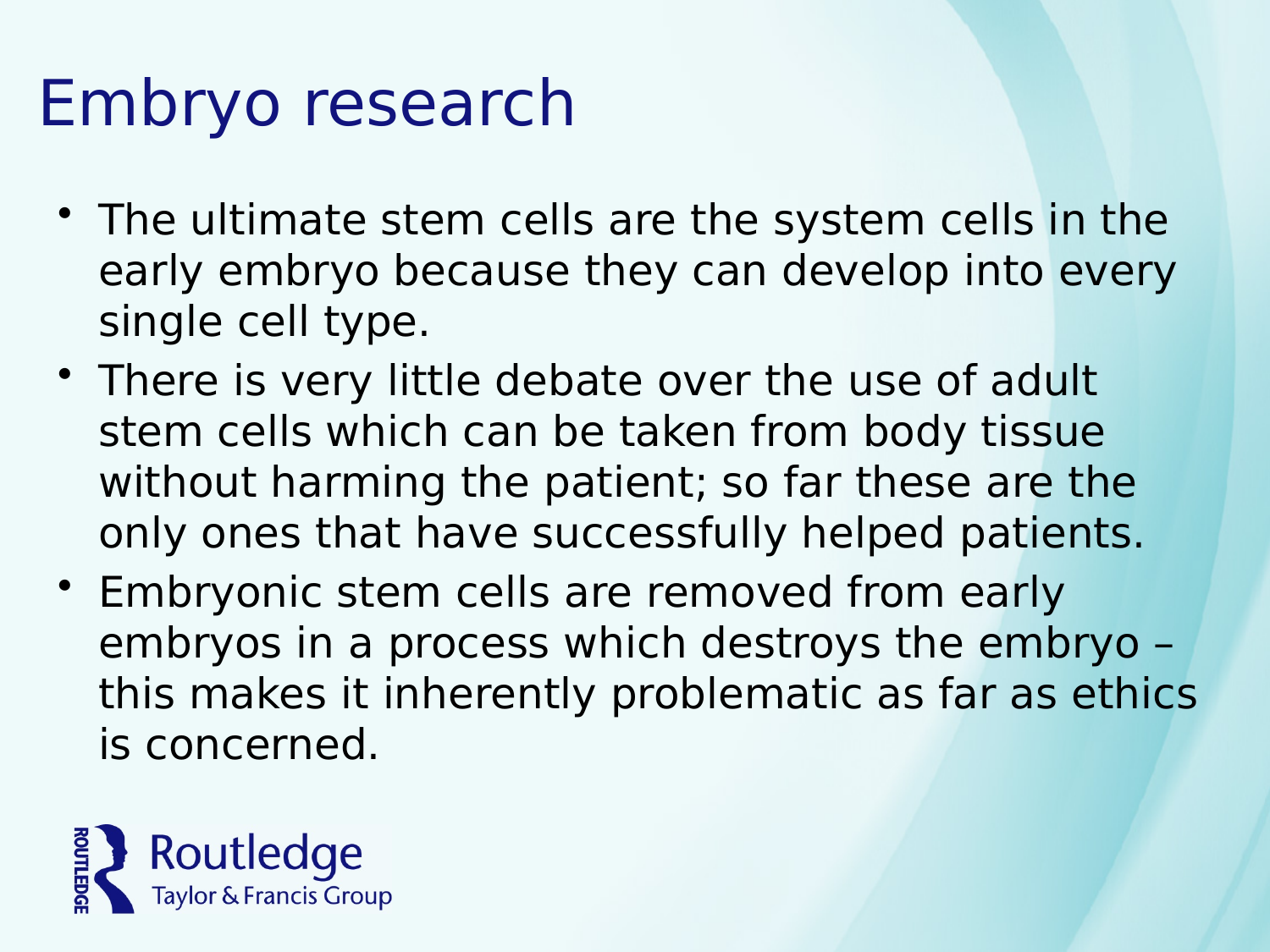

# Embryo research
The ultimate stem cells are the system cells in the early embryo because they can develop into every single cell type.
There is very little debate over the use of adult stem cells which can be taken from body tissue without harming the patient; so far these are the only ones that have successfully helped patients.
Embryonic stem cells are removed from early embryos in a process which destroys the embryo – this makes it inherently problematic as far as ethics is concerned.